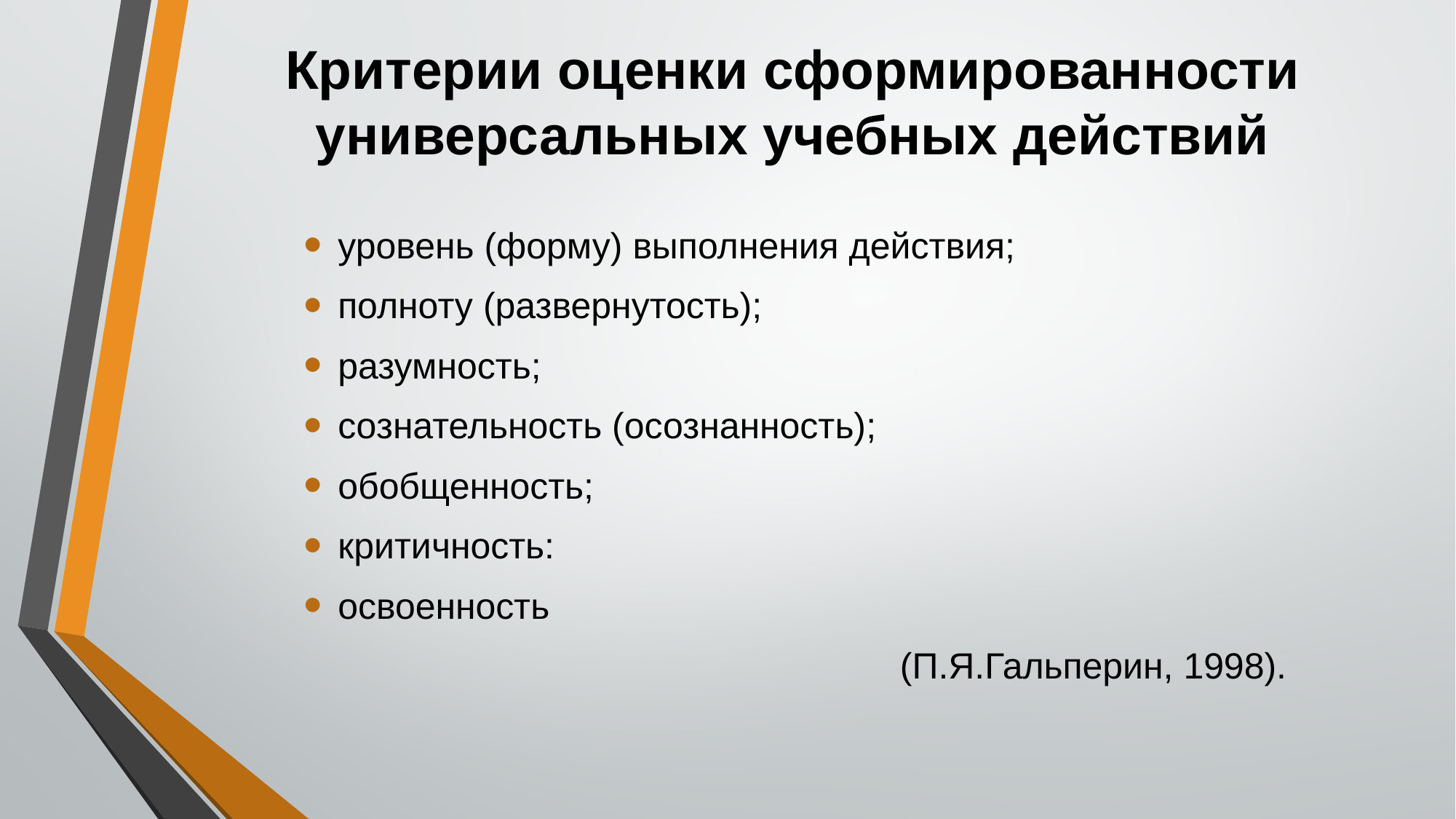

# Критерии оценки сформированности универсальных учебных действий
уровень (форму) выполнения действия;
полноту (развернутость);
разумность;
сознательность (осознанность);
обобщенность;
критичность:
освоенность
(П.Я.Гальперин, 1998).